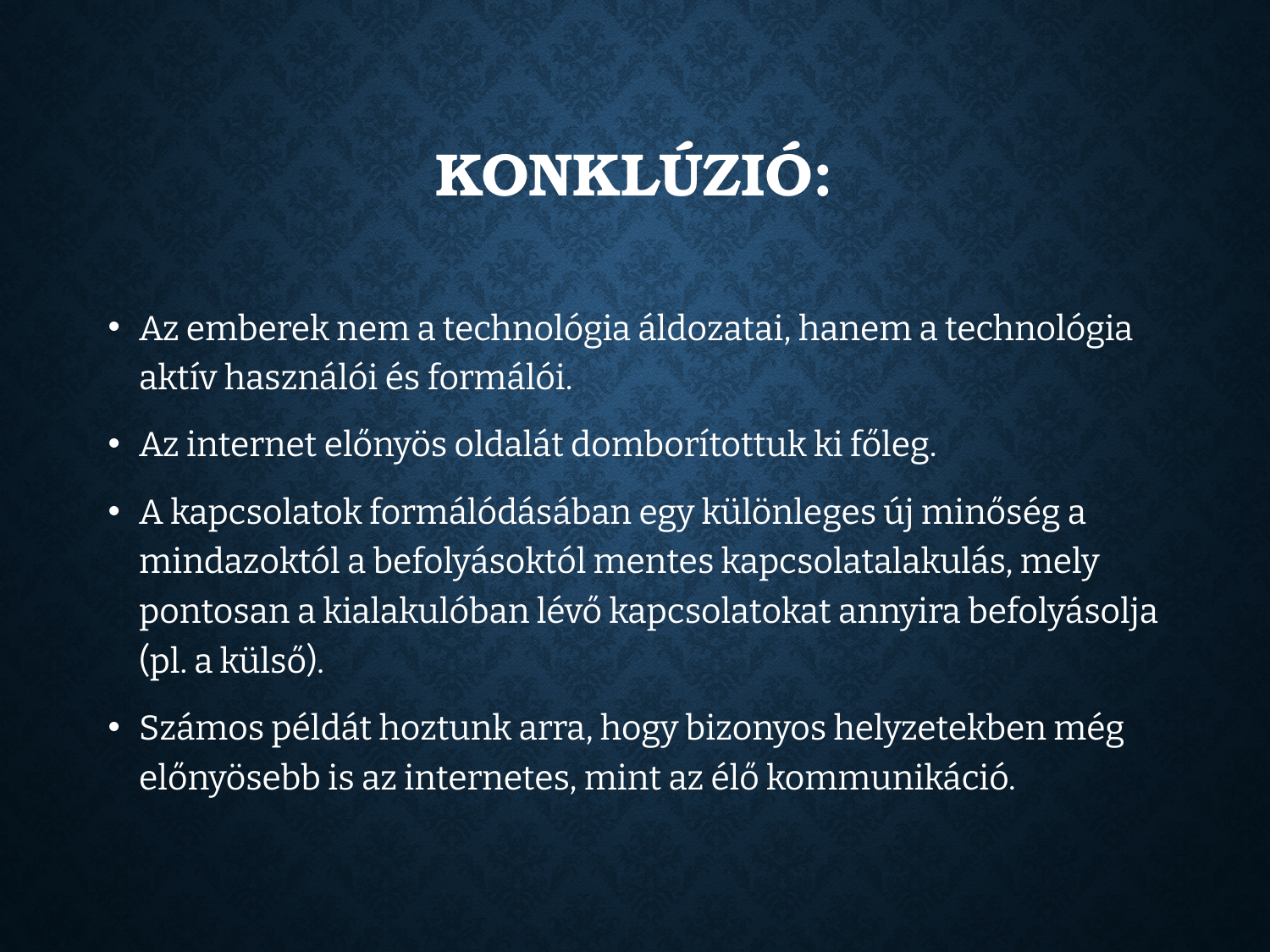

# Konklúzió:
Az emberek nem a technológia áldozatai, hanem a technológia aktív használói és formálói.
Az internet előnyös oldalát domborítottuk ki főleg.
A kapcsolatok formálódásában egy különleges új minőség a mindazoktól a befolyásoktól mentes kapcsolatalakulás, mely pontosan a kialakulóban lévő kapcsolatokat annyira befolyásolja (pl. a külső).
Számos példát hoztunk arra, hogy bizonyos helyzetekben még előnyösebb is az internetes, mint az élő kommunikáció.